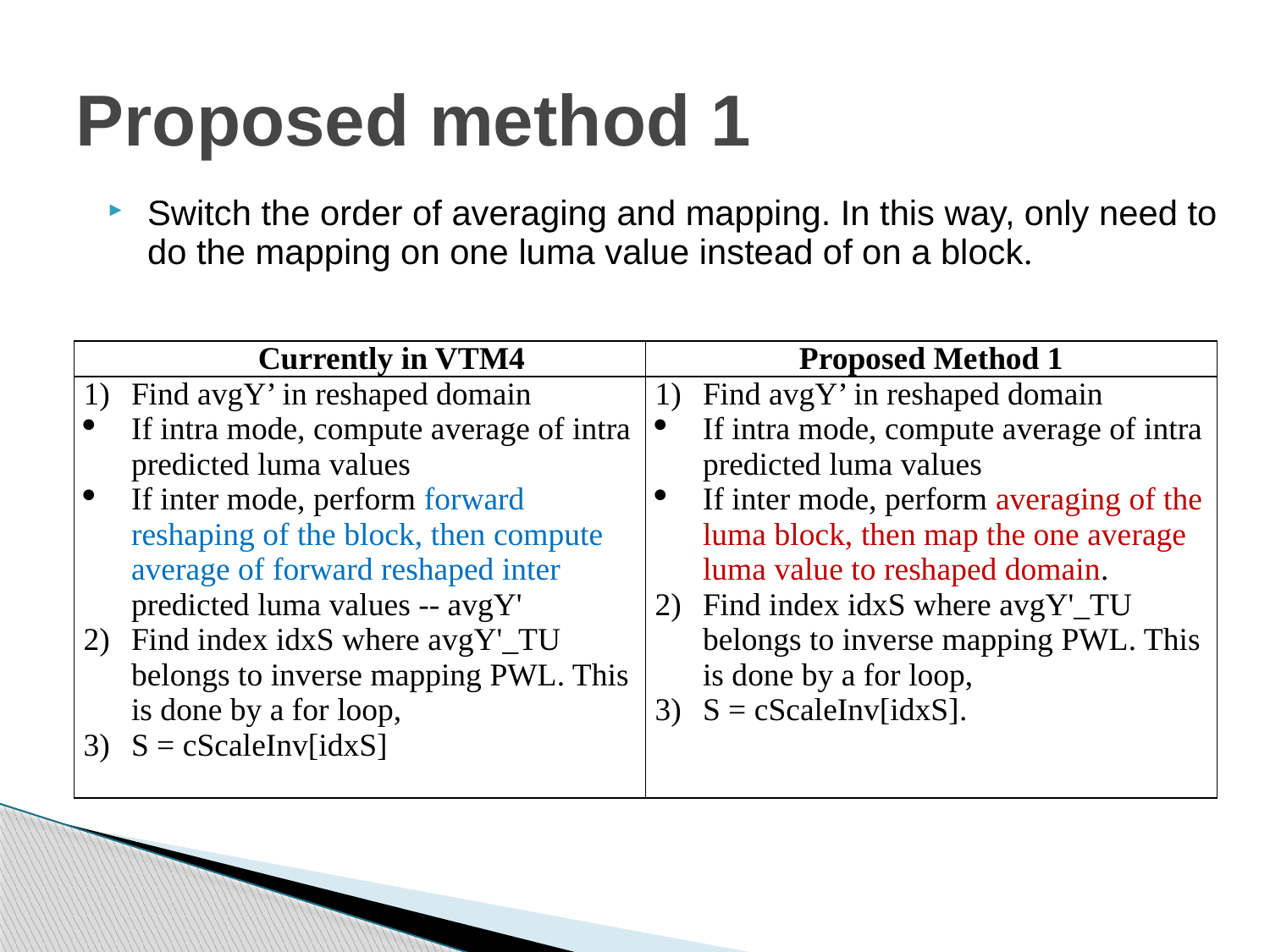

# Proposed method 1
Switch the order of averaging and mapping. In this way, only need to do the mapping on one luma value instead of on a block.
| Currently in VTM4 | Proposed Method 1 |
| --- | --- |
| Find avgY’ in reshaped domain If intra mode, compute average of intra predicted luma values If inter mode, perform forward reshaping of the block, then compute average of forward reshaped inter predicted luma values -- avgY' Find index idxS where avgY'\_TU belongs to inverse mapping PWL. This is done by a for loop,  S = cScaleInv[idxS] | Find avgY’ in reshaped domain If intra mode, compute average of intra predicted luma values If inter mode, perform averaging of the luma block, then map the one average luma value to reshaped domain. Find index idxS where avgY'\_TU belongs to inverse mapping PWL. This is done by a for loop,  S = cScaleInv[idxS]. |